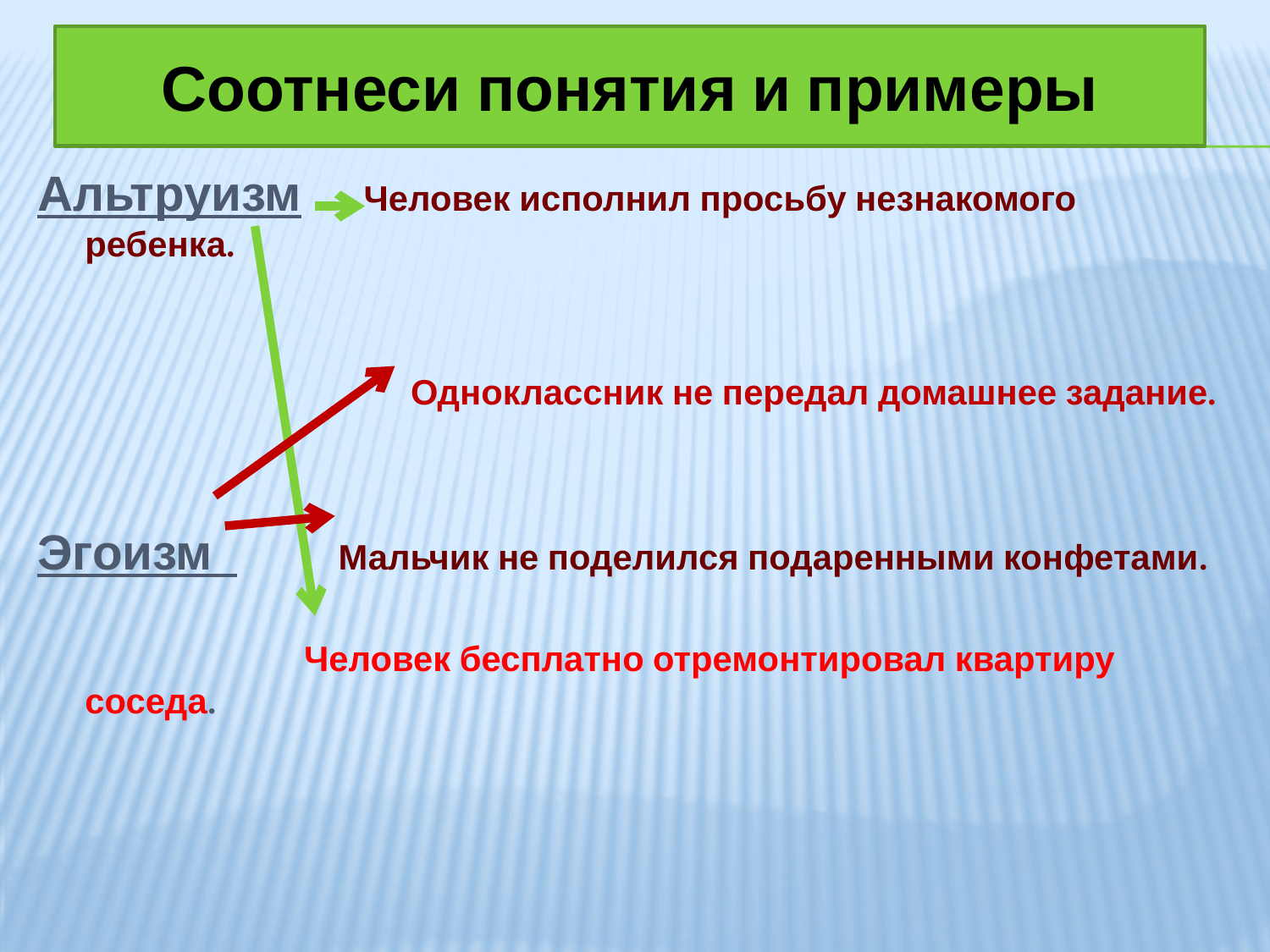

Соотнеси понятия и примеры
Альтруизм       Человек исполнил просьбу незнакомого ребенка.

                                          Одноклассник не передал домашнее задание.

Эгоизм             Мальчик не поделился подаренными конфетами.

                              Человек бесплатно отремонтировал квартиру соседа.